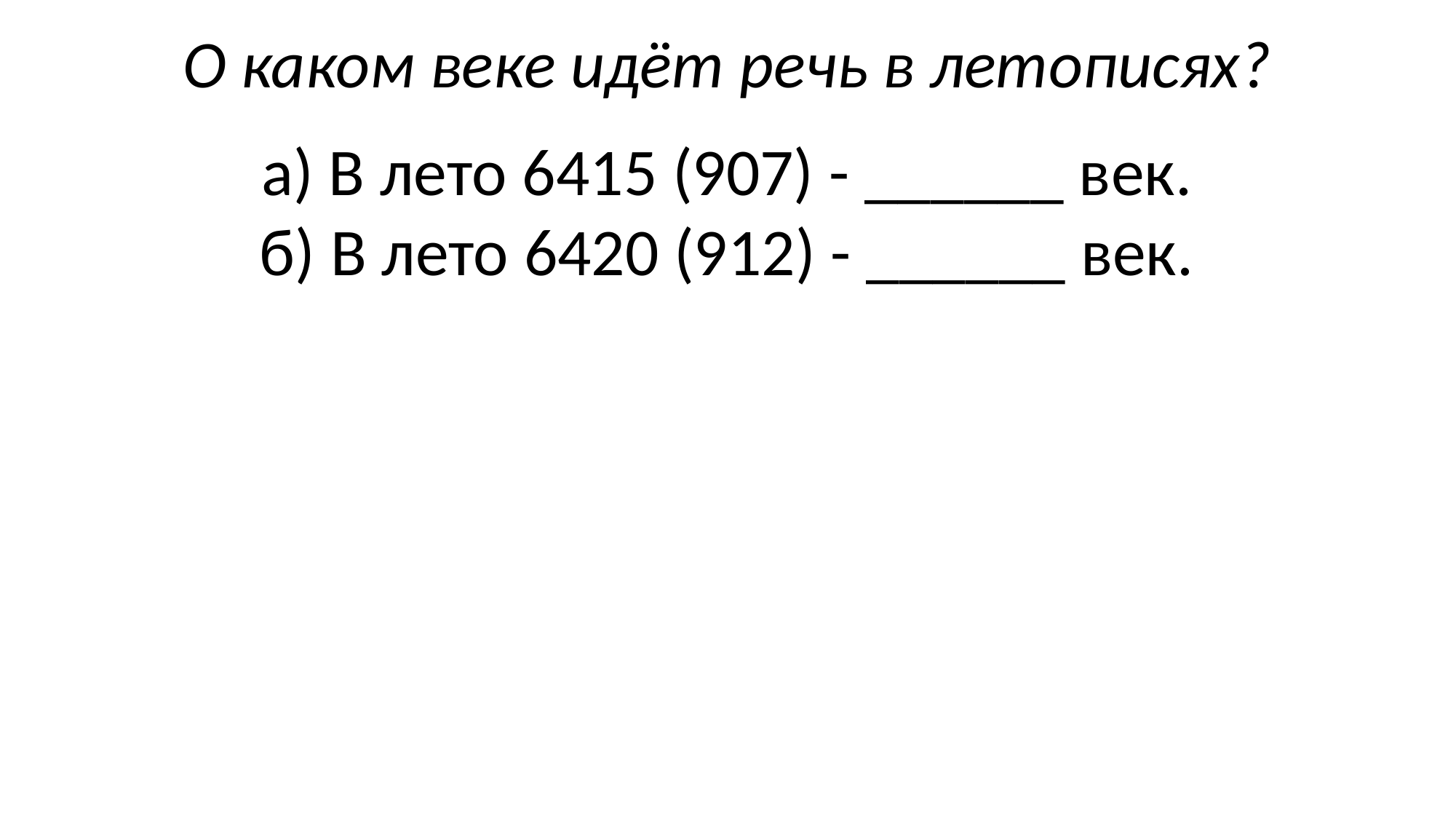

О каком веке идёт речь в летописях?
а) В лето 6415 (907) - ______ век.
б) В лето 6420 (912) - ______ век.